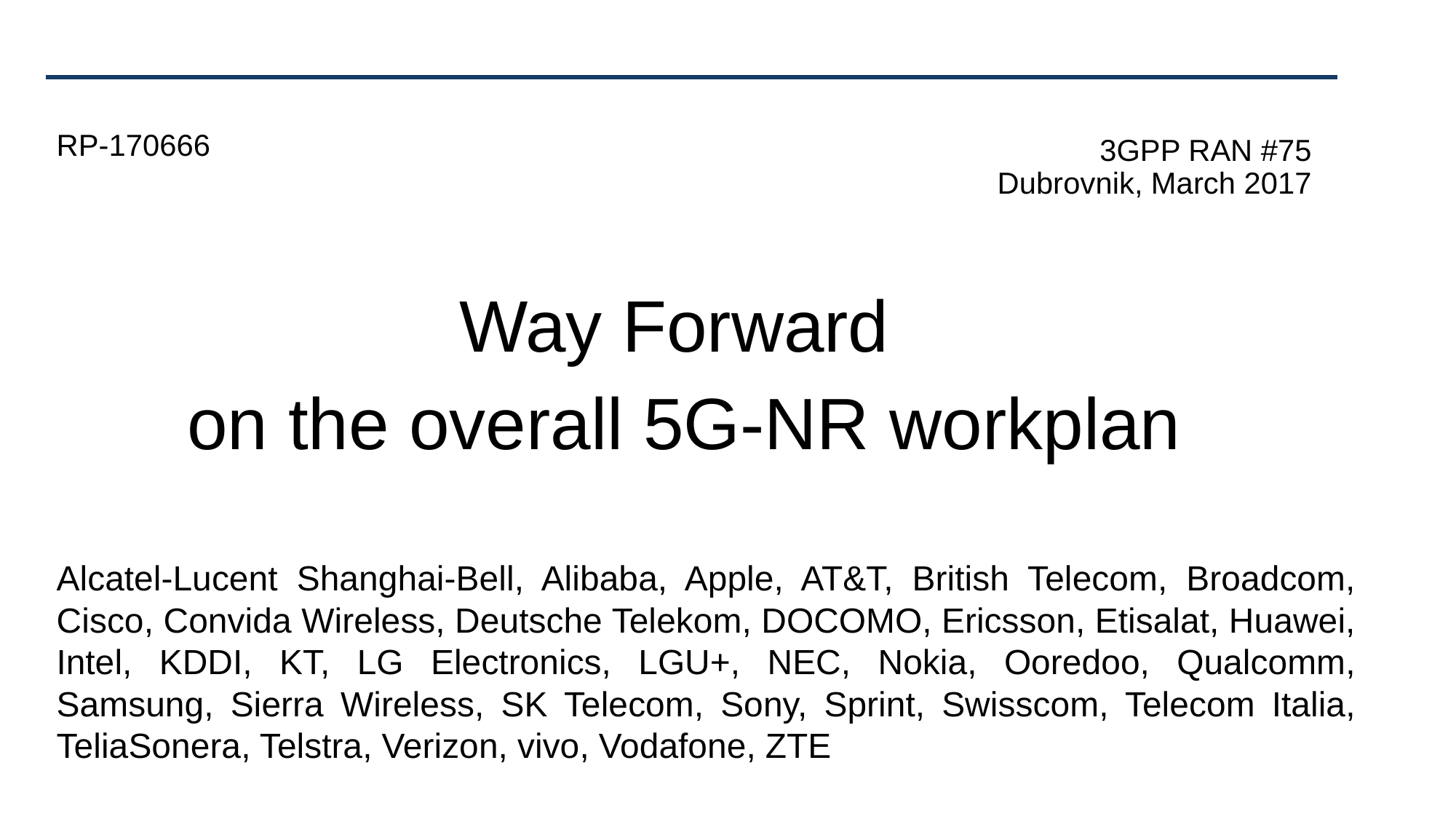

RP-170666
3GPP RAN #75
Dubrovnik, March 2017
Way Forward
on the overall 5G-NR workplan
Alcatel-Lucent Shanghai-Bell, Alibaba, Apple, AT&T, British Telecom, Broadcom, Cisco, Convida Wireless, Deutsche Telekom, DOCOMO, Ericsson, Etisalat, Huawei, Intel, KDDI, KT, LG Electronics, LGU+, NEC, Nokia, Ooredoo, Qualcomm, Samsung, Sierra Wireless, SK Telecom, Sony, Sprint, Swisscom, Telecom Italia, TeliaSonera, Telstra, Verizon, vivo, Vodafone, ZTE